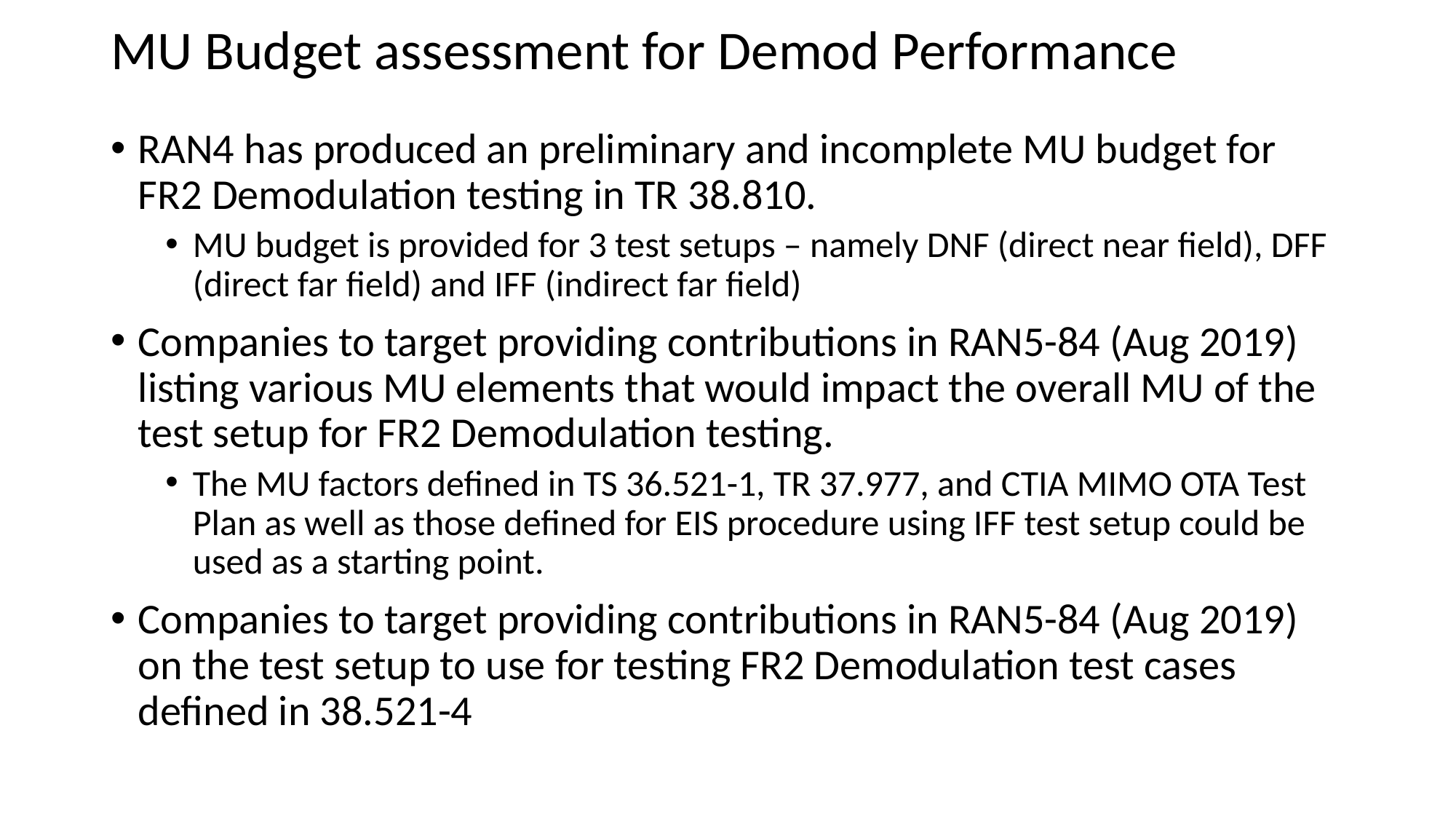

# MU Budget assessment for Demod Performance
RAN4 has produced an preliminary and incomplete MU budget for FR2 Demodulation testing in TR 38.810.
MU budget is provided for 3 test setups – namely DNF (direct near field), DFF (direct far field) and IFF (indirect far field)
Companies to target providing contributions in RAN5-84 (Aug 2019) listing various MU elements that would impact the overall MU of the test setup for FR2 Demodulation testing.
The MU factors defined in TS 36.521-1, TR 37.977, and CTIA MIMO OTA Test Plan as well as those defined for EIS procedure using IFF test setup could be used as a starting point.
Companies to target providing contributions in RAN5-84 (Aug 2019) on the test setup to use for testing FR2 Demodulation test cases defined in 38.521-4